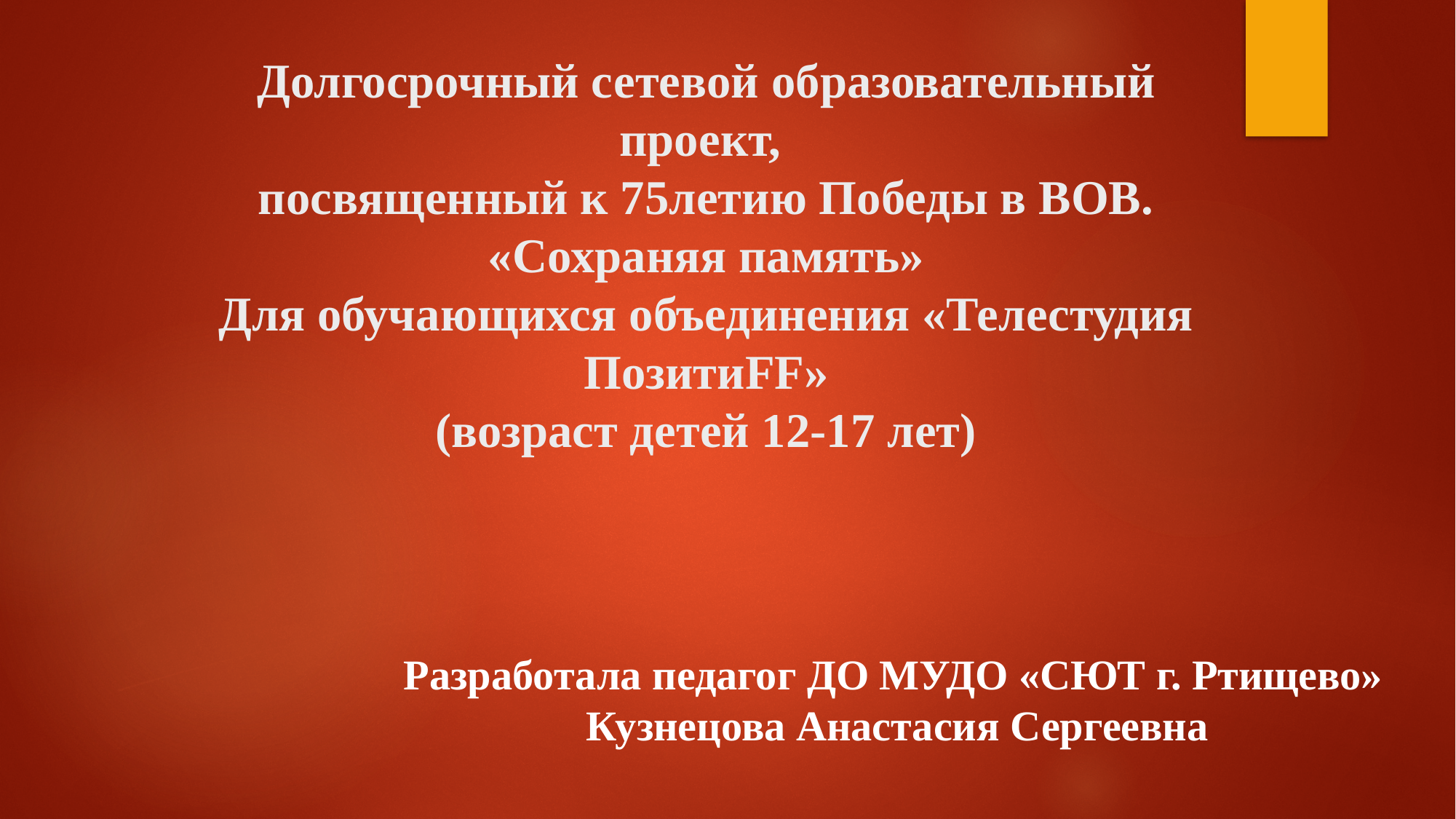

# Долгосрочный сетевой образовательный проект, посвященный к 75летию Победы в ВОВ. «Сохраняя память» Для обучающихся объединения «Телестудия ПозитиFF» (возраст детей 12-17 лет)
 Разработала педагог ДО МУДО «СЮТ г. Ртищево»
                  Кузнецова Анастасия Сергеевна